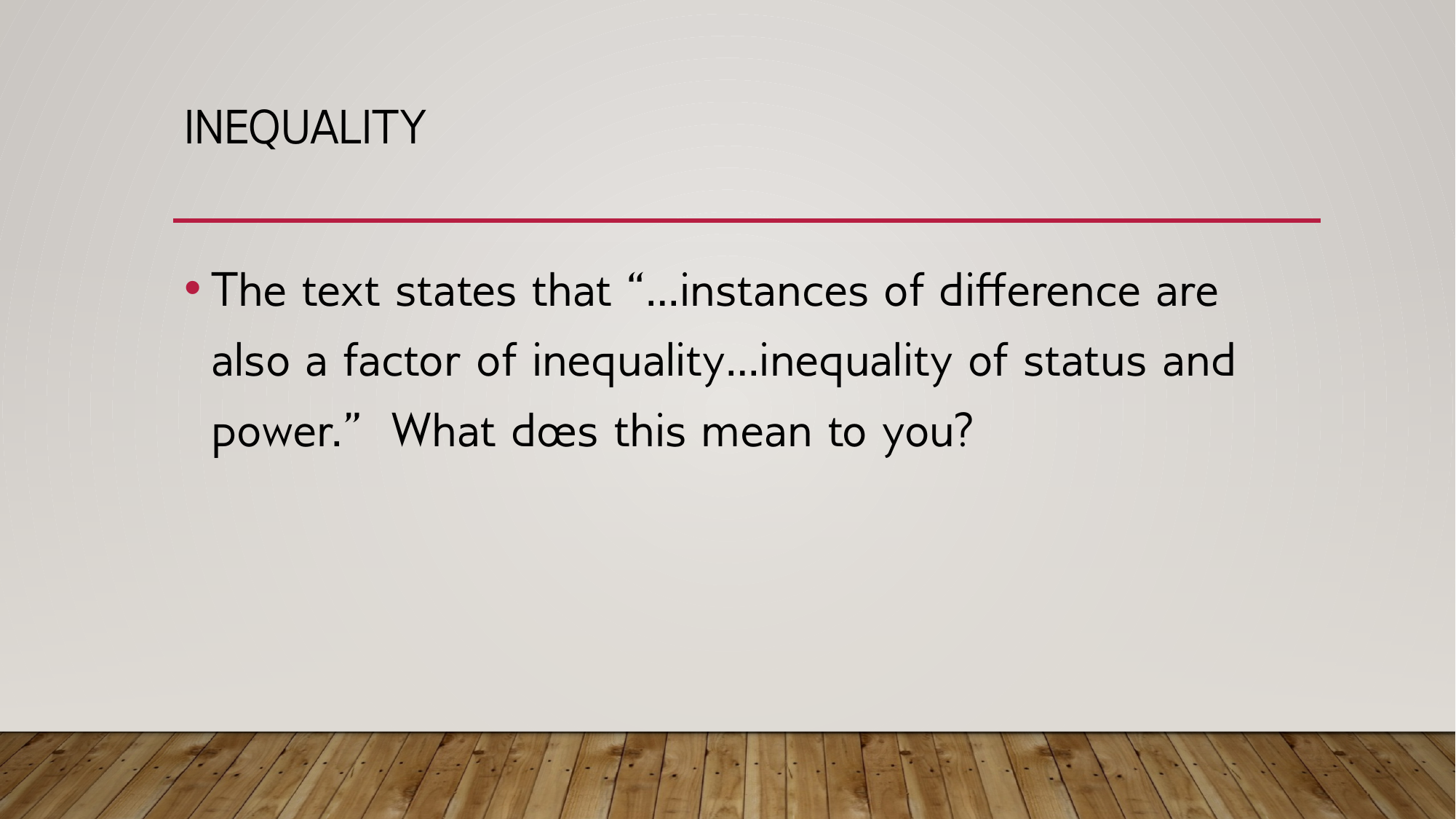

# Inequality
The text states that “…instances of difference are also a factor of inequality…inequality of status and power.”  What does this mean to you?